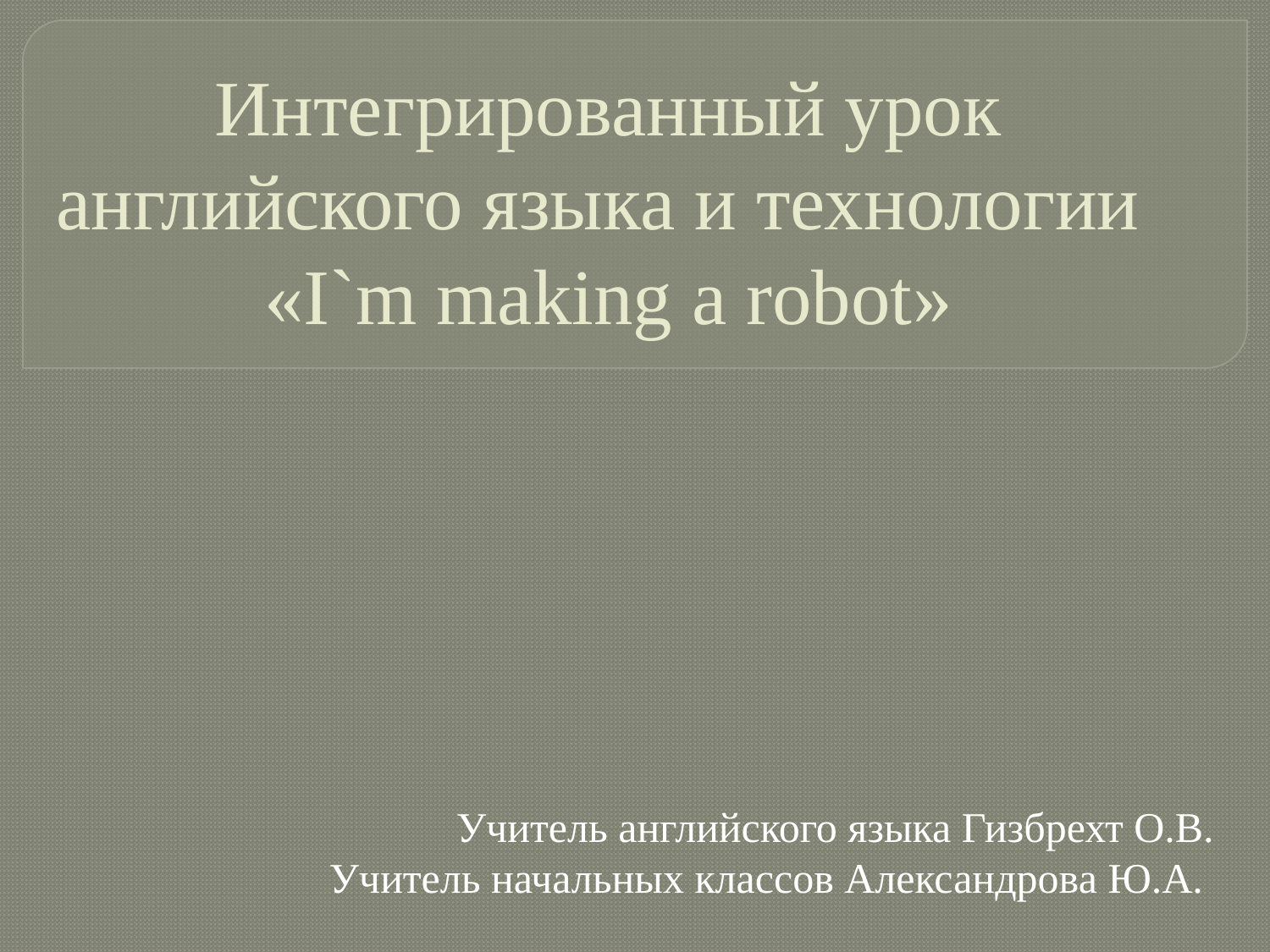

# Интегрированный урок английского языка и технологии «I`m making a robot»
Учитель английского языка Гизбрехт О.В.
Учитель начальных классов Александрова Ю.А.